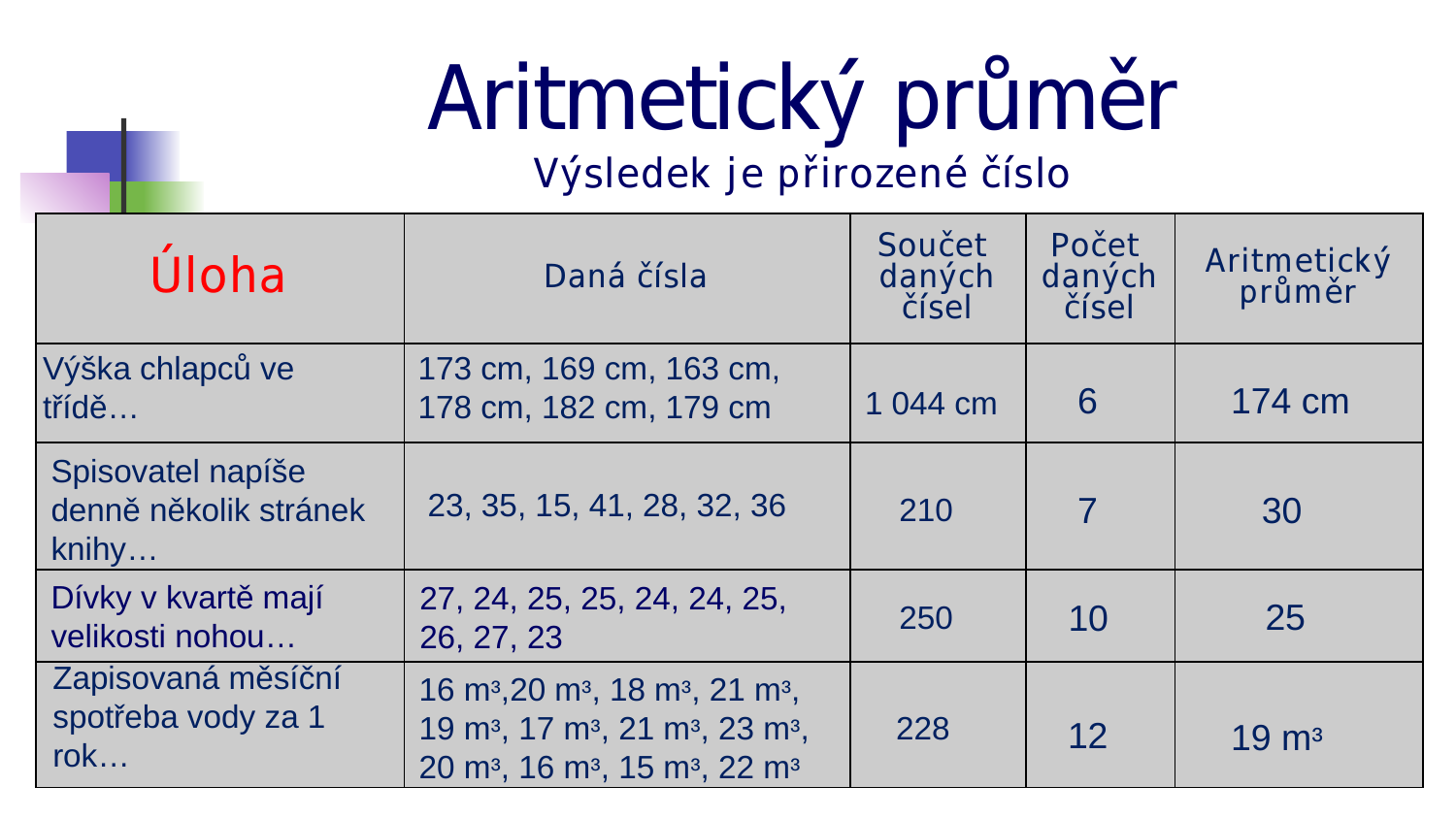

# Aritmetický průměr Výsledek je přirozené číslo
| Úloha | Daná čísla | Součet daných čísel | Počet daných čísel | Aritmetický průměr |
| --- | --- | --- | --- | --- |
|  |  |  |  |  |
|  |  |  |  |  |
|  |  |  |  |  |
|  |  |  |  |  |
Výška chlapců ve třídě…
173 cm, 169 cm, 163 cm,
178 cm, 182 cm, 179 cm
6
174 cm
1 044 cm
Spisovatel napíše denně několik stránek  knihy…
23, 35, 15, 41, 28, 32, 36
30
7
210
Dívky v kvartě mají velikosti nohou…
27, 24, 25, 25, 24, 24, 25, 26, 27, 23
25
10
250
Zapisovaná měsíční spotřeba vody za 1 rok…
16 mᶟ,20 mᶟ, 18 mᶟ, 21 mᶟ, 19 mᶟ, 17 mᶟ, 21 mᶟ, 23 mᶟ, 20 mᶟ, 16 mᶟ, 15 mᶟ, 22 mᶟ
228
12
19 mᶟ